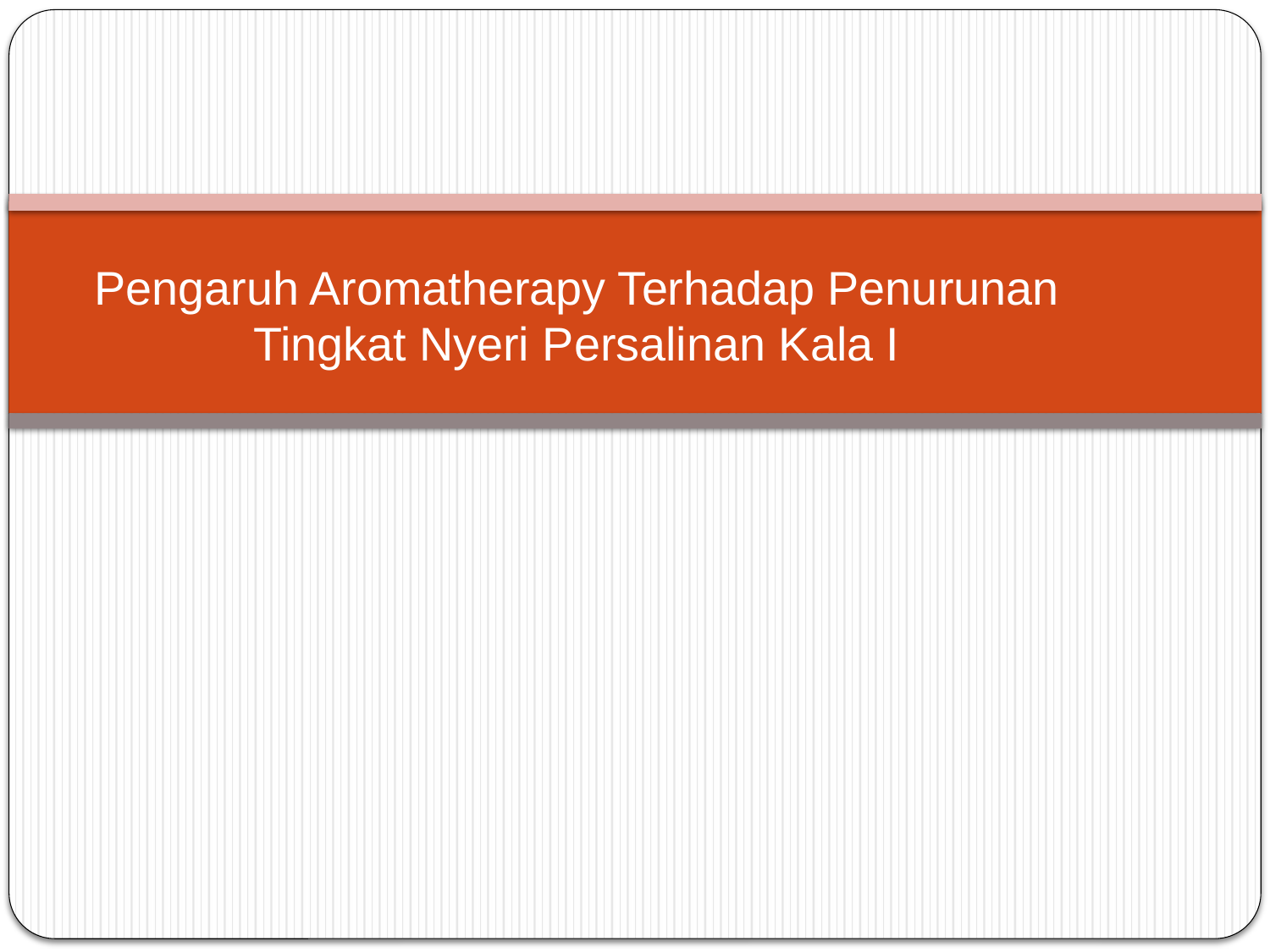

# Pengaruh Aromatherapy Terhadap Penurunan Tingkat Nyeri Persalinan Kala I